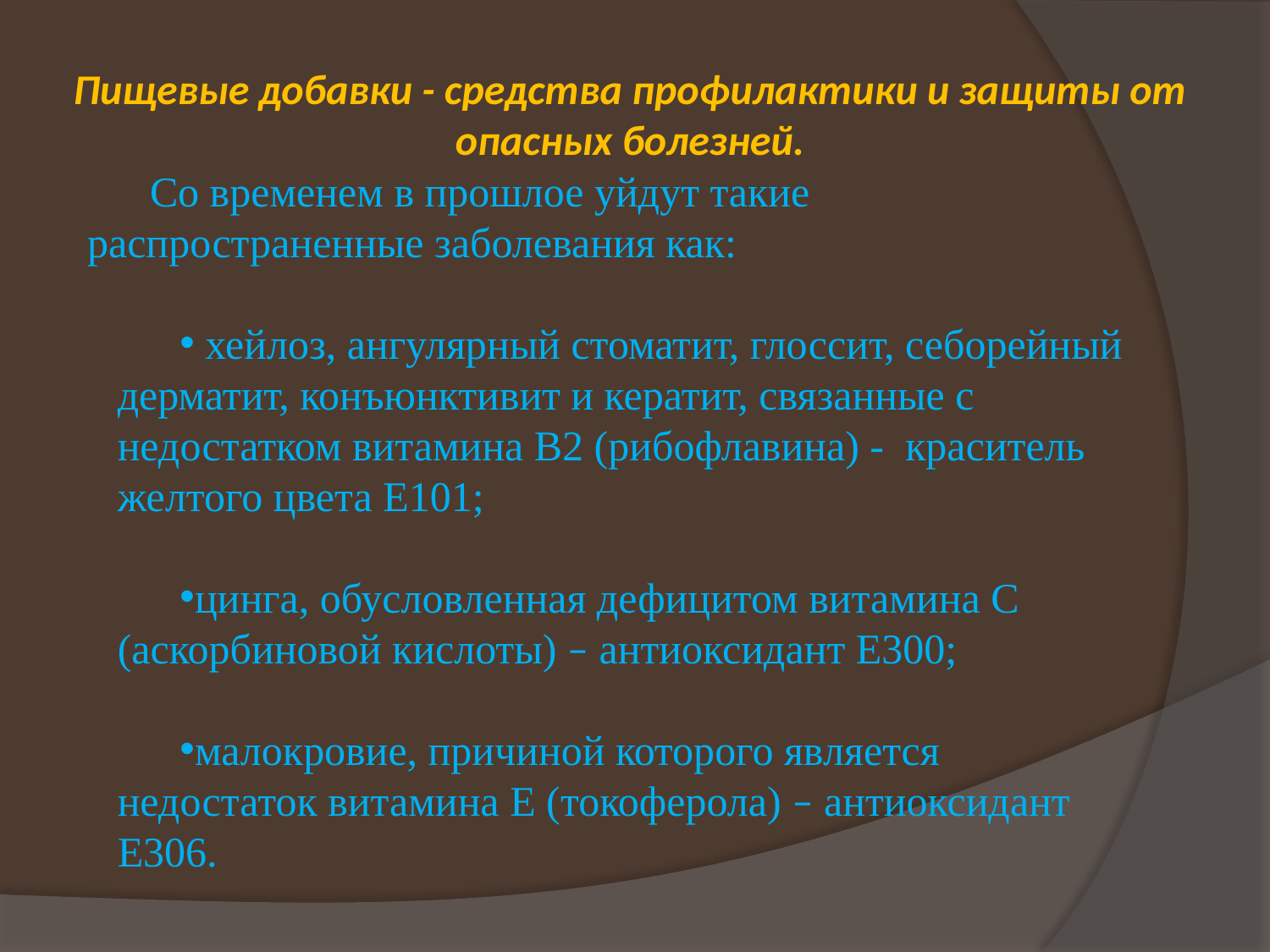

Пищевые добавки - средства профилактики и защиты от опасных болезней.
Со временем в прошлое уйдут такие распространенные заболевания как:

 хейлоз, ангулярный стоматит, глоссит, себорейный дерматит, конъюнктивит и кератит, связанные с недостатком витамина В2 (рибофлавина) -  краситель желтого цвета Е101;

цинга, обусловленная дефицитом витамина С (аскорбиновой кислоты) – антиоксидант Е300;

малокровие, причиной которого является недостаток витамина Е (токоферола) – антиоксидант Е306.